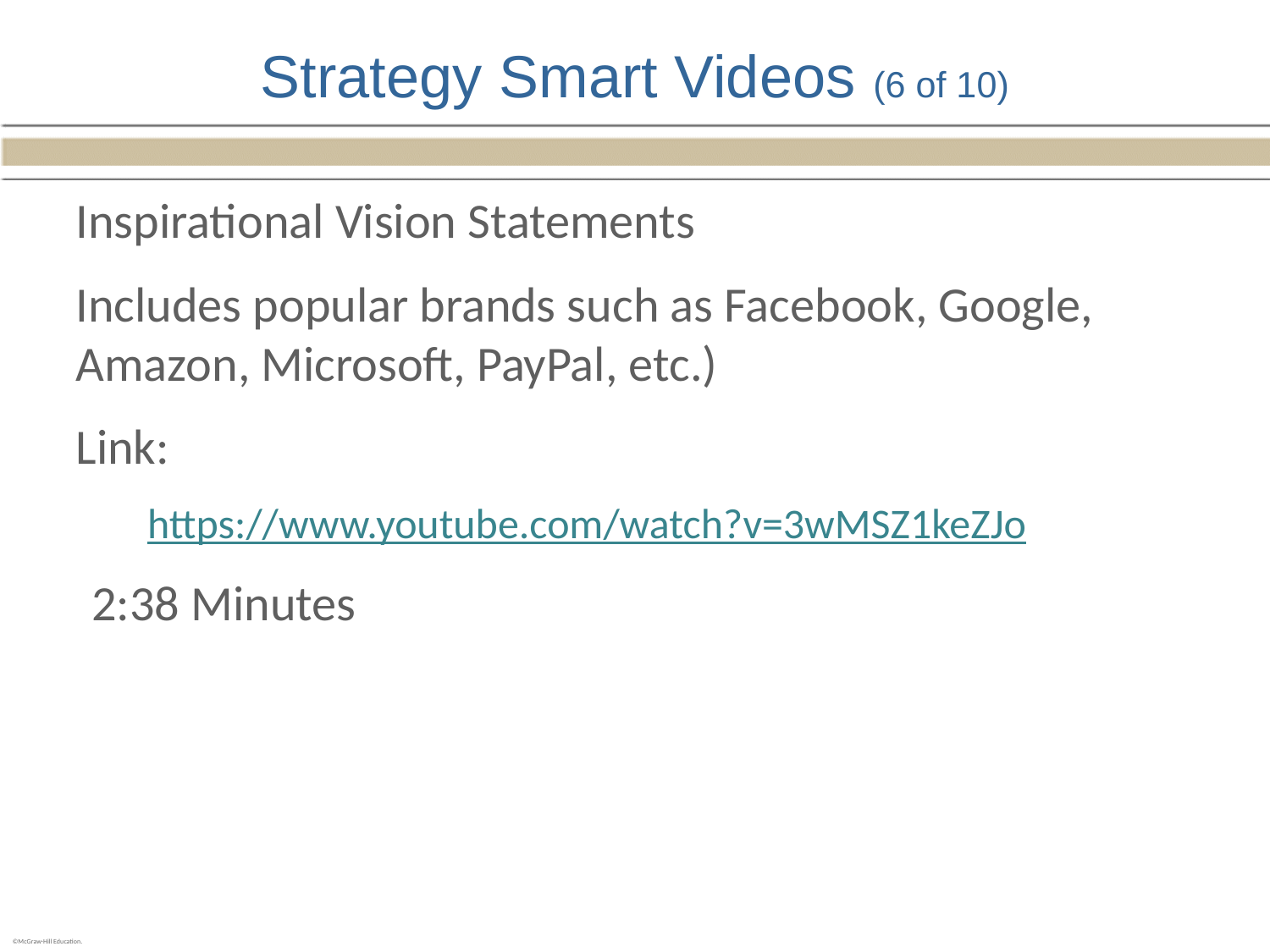

# Strategy Smart Videos (6 of 10)
Inspirational Vision Statements
Includes popular brands such as Facebook, Google, Amazon, Microsoft, PayPal, etc.)
Link:
https://www.youtube.com/watch?v=3wMSZ1keZJo
2:38 Minutes